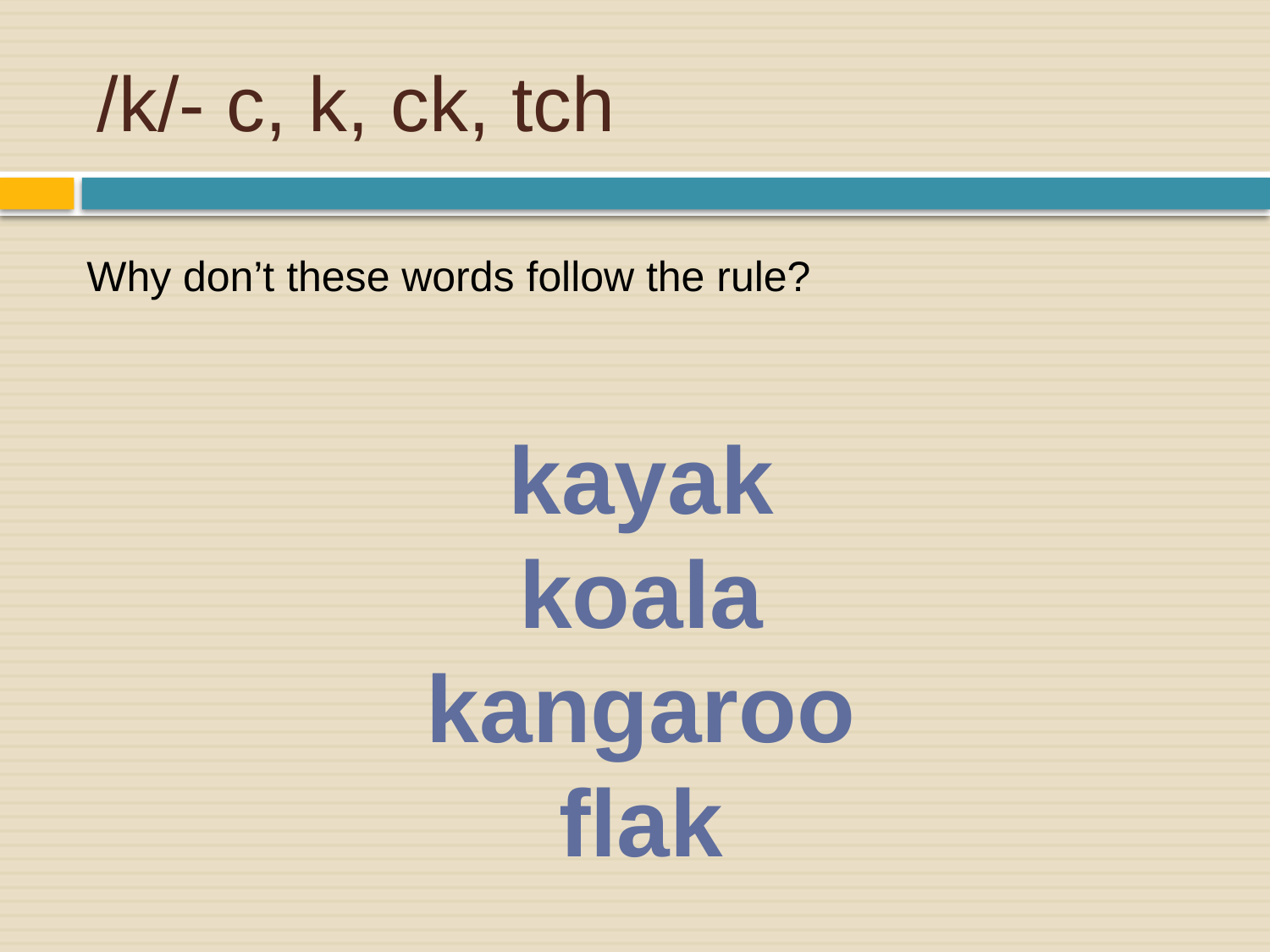

# /k/- c, k, ck, tch
Why don’t these words follow the rule?
kayak
koala
kangaroo
flak